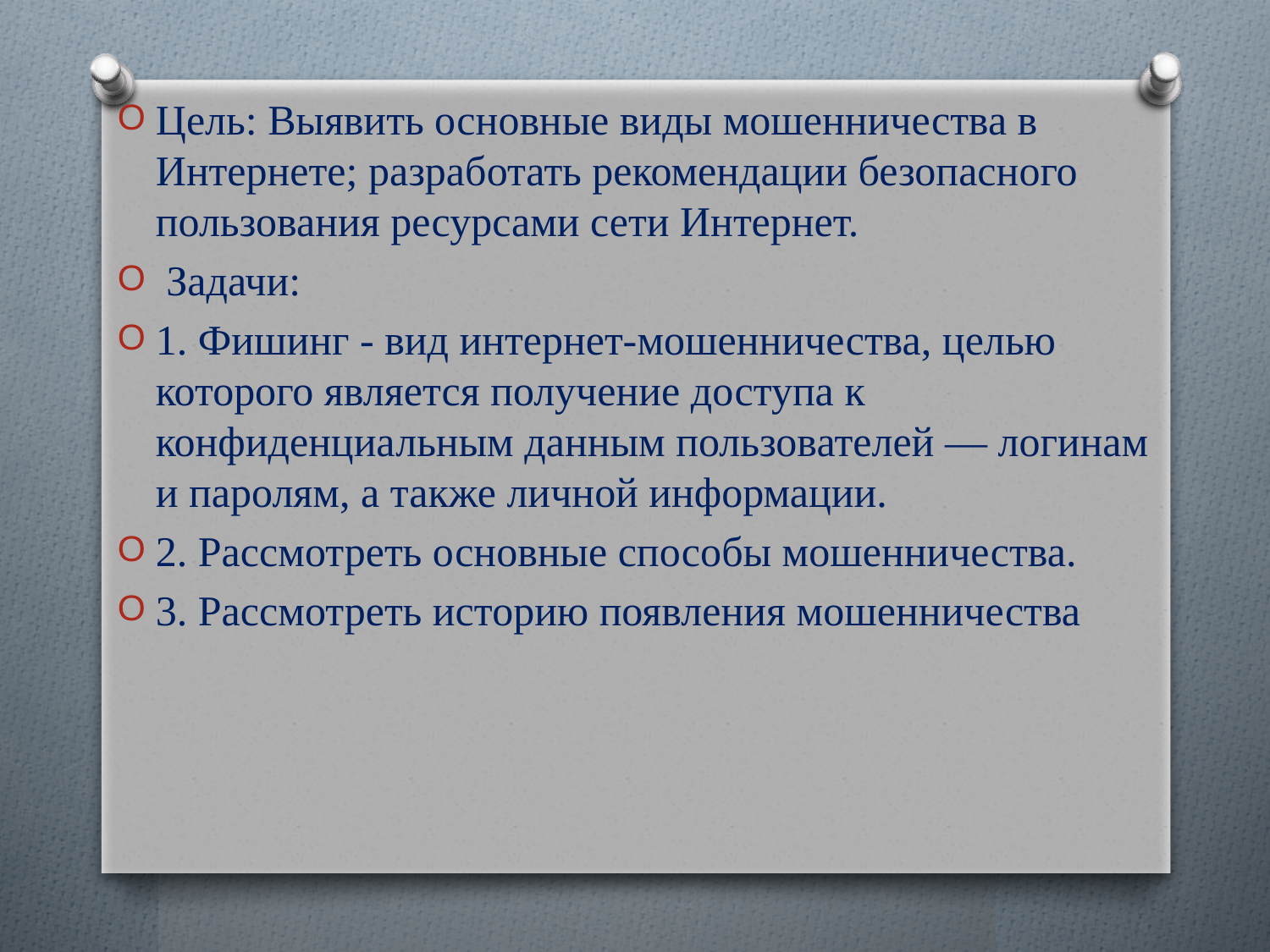

Цель: Выявить основные виды мошенничества в Интернете; разработать рекомендации безопасного пользования ресурсами сети Интернет.
 Задачи:
1. Фишинг - вид интернет-мошенничества, целью которого является получение доступа к конфиденциальным данным пользователей — логинам и паролям, а также личной информации.
2. Рассмотреть основные способы мошенничества.
3. Рассмотреть историю появления мошенничества